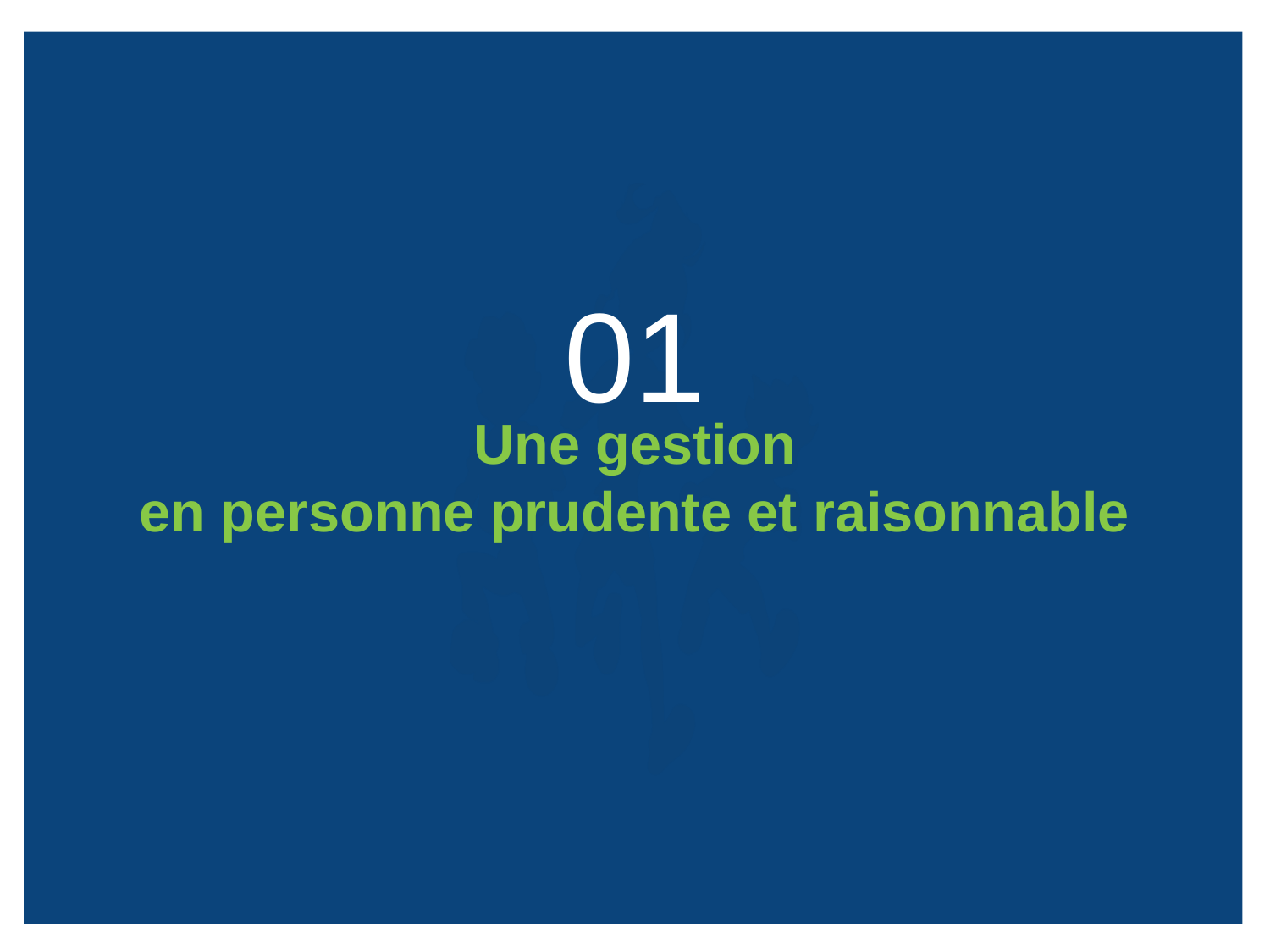

01
Une gestion
en personne prudente et raisonnable